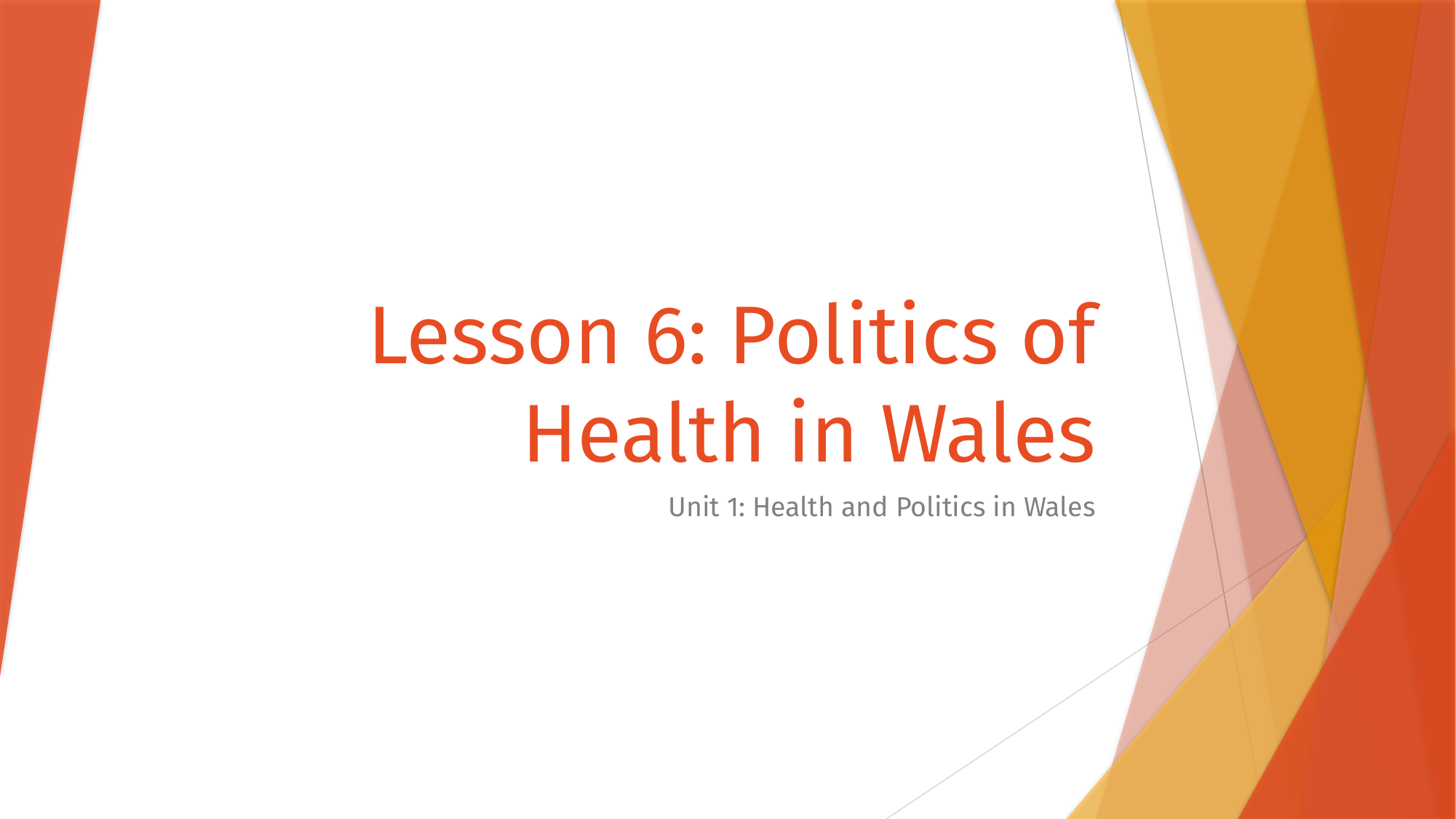

# Lesson 6: Politics of Health in Wales
Unit 1: Health and Politics in Wales